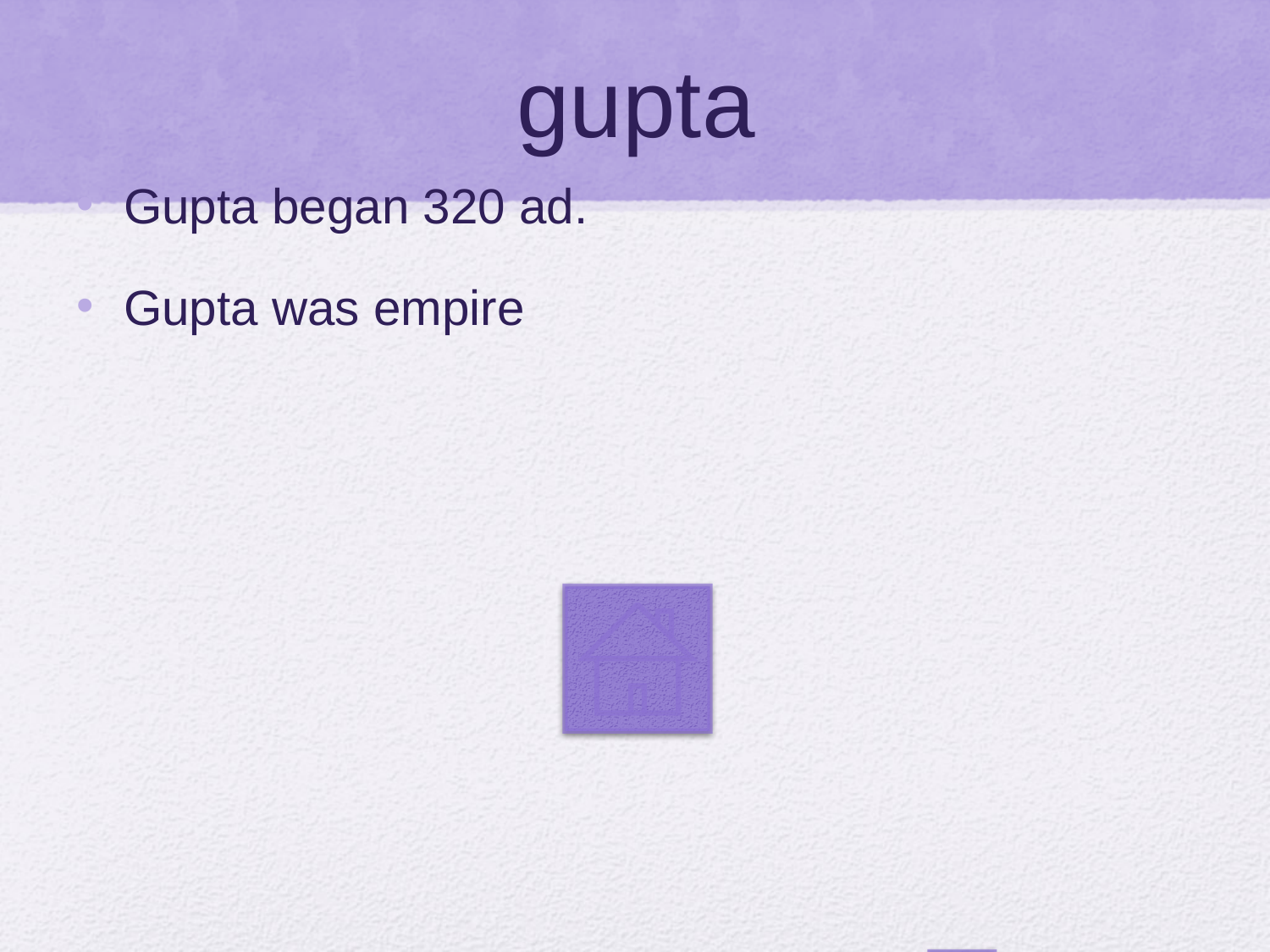

# gupta
Gupta began 320 ad.
Gupta was empire